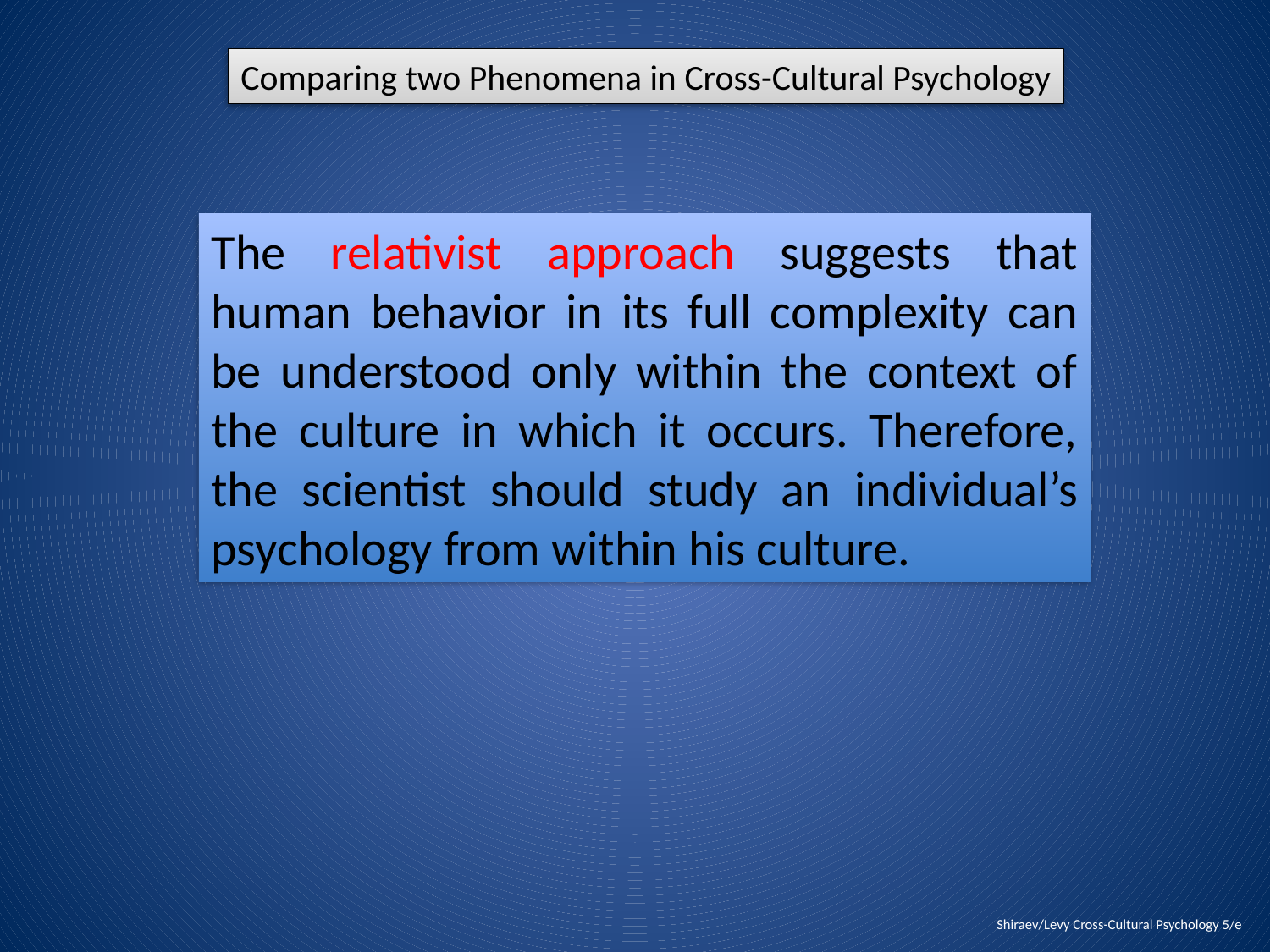

Comparing two Phenomena in Cross-Cultural Psychology
The relativist approach suggests that human behavior in its full complexity can be understood only within the context of the culture in which it occurs. Therefore, the scientist should study an individual’s psychology from within his culture.
Shiraev/Levy Cross-Cultural Psychology 5/e